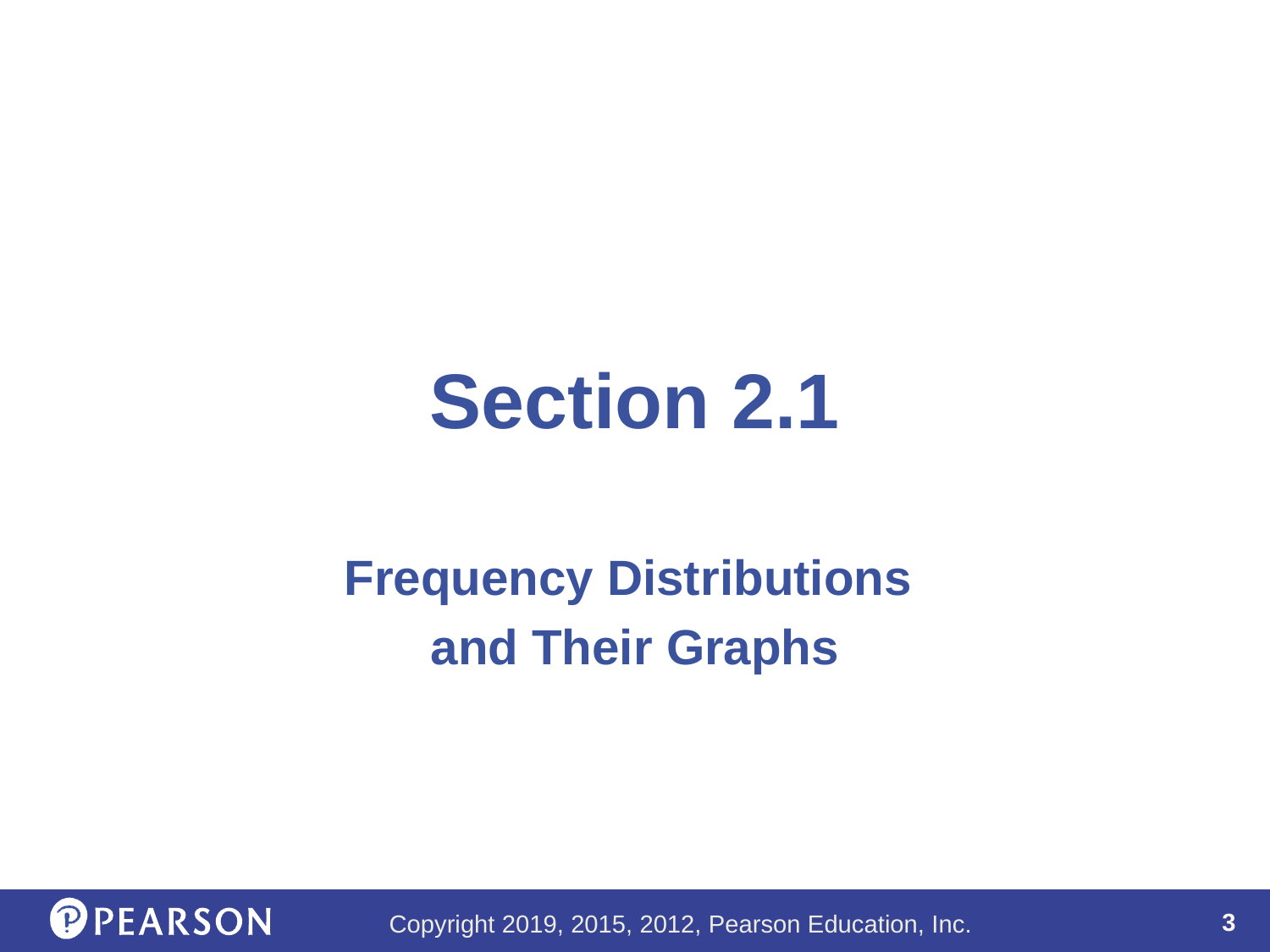

# Section 2.1
Frequency Distributions
and Their Graphs